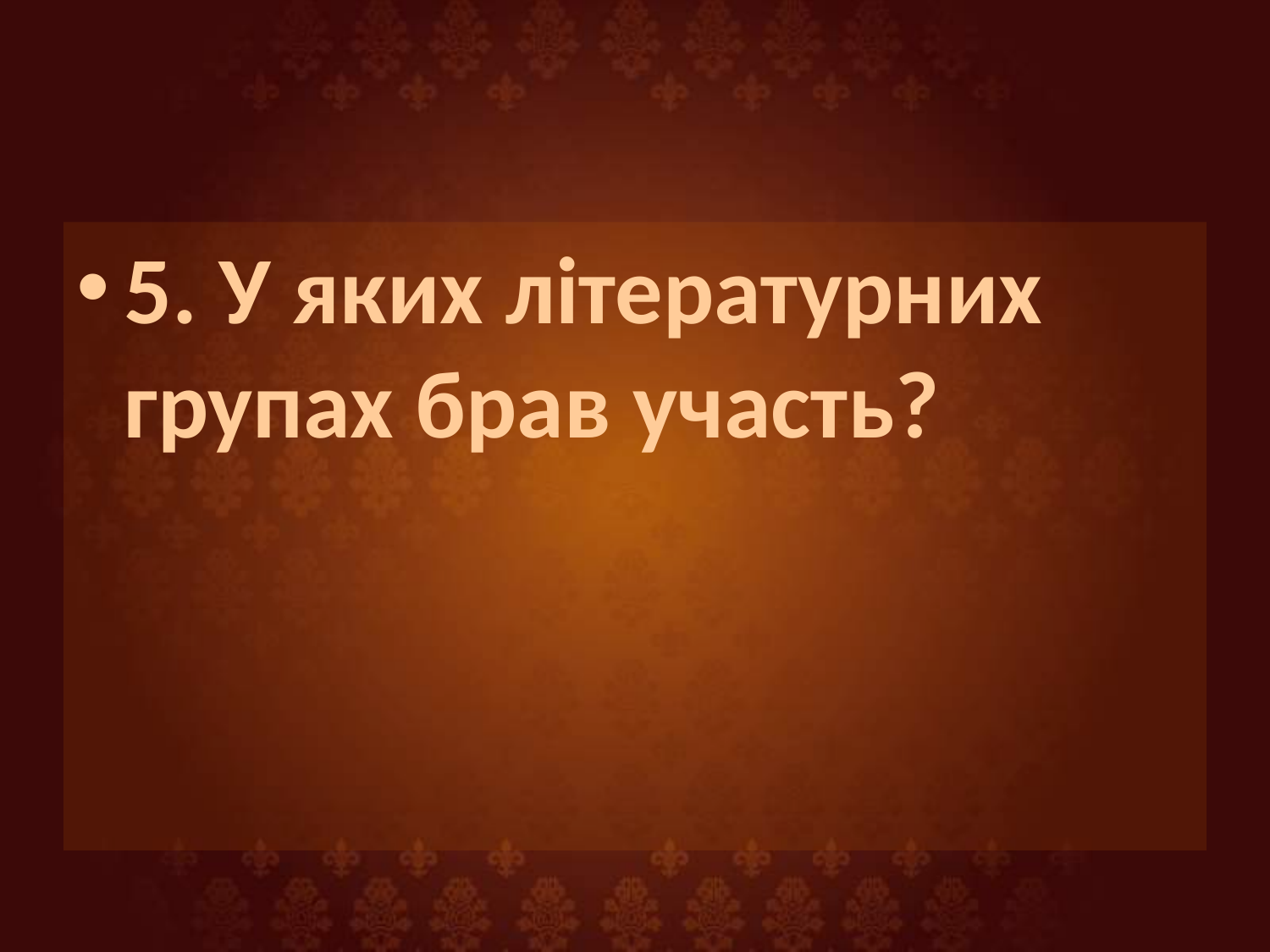

#
5. У яких літературних групах брав участь?